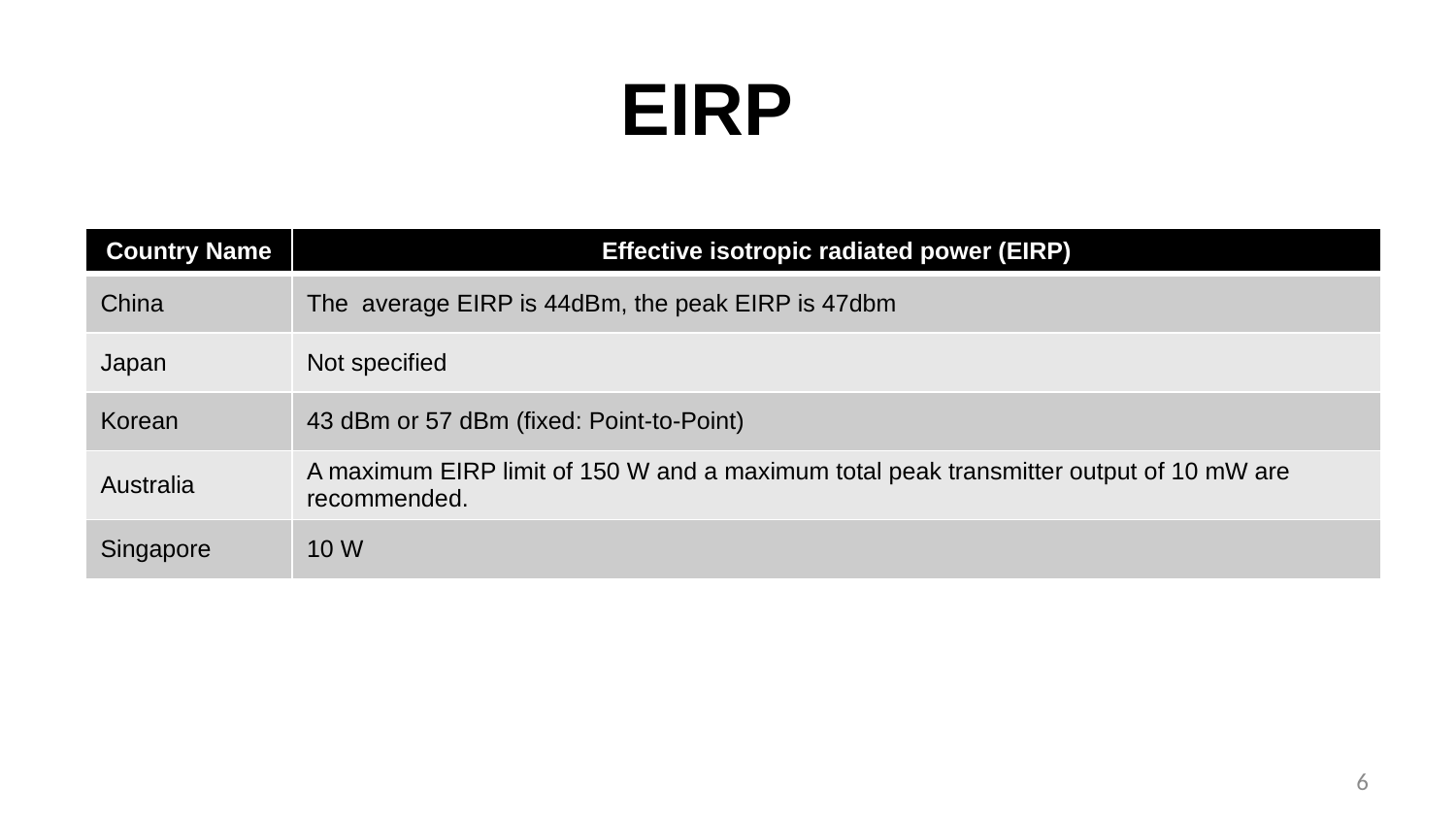

# EIRP
| Country Name | Effective isotropic radiated power (EIRP) |
| --- | --- |
| China | The average EIRP is 44dBm, the peak EIRP is 47dbm |
| Japan | Not specified |
| Korean | 43 dBm or 57 dBm (fixed: Point-to-Point) |
| Australia | A maximum EIRP limit of 150 W and a maximum total peak transmitter output of 10 mW are recommended. |
| Singapore | 10 W |
6